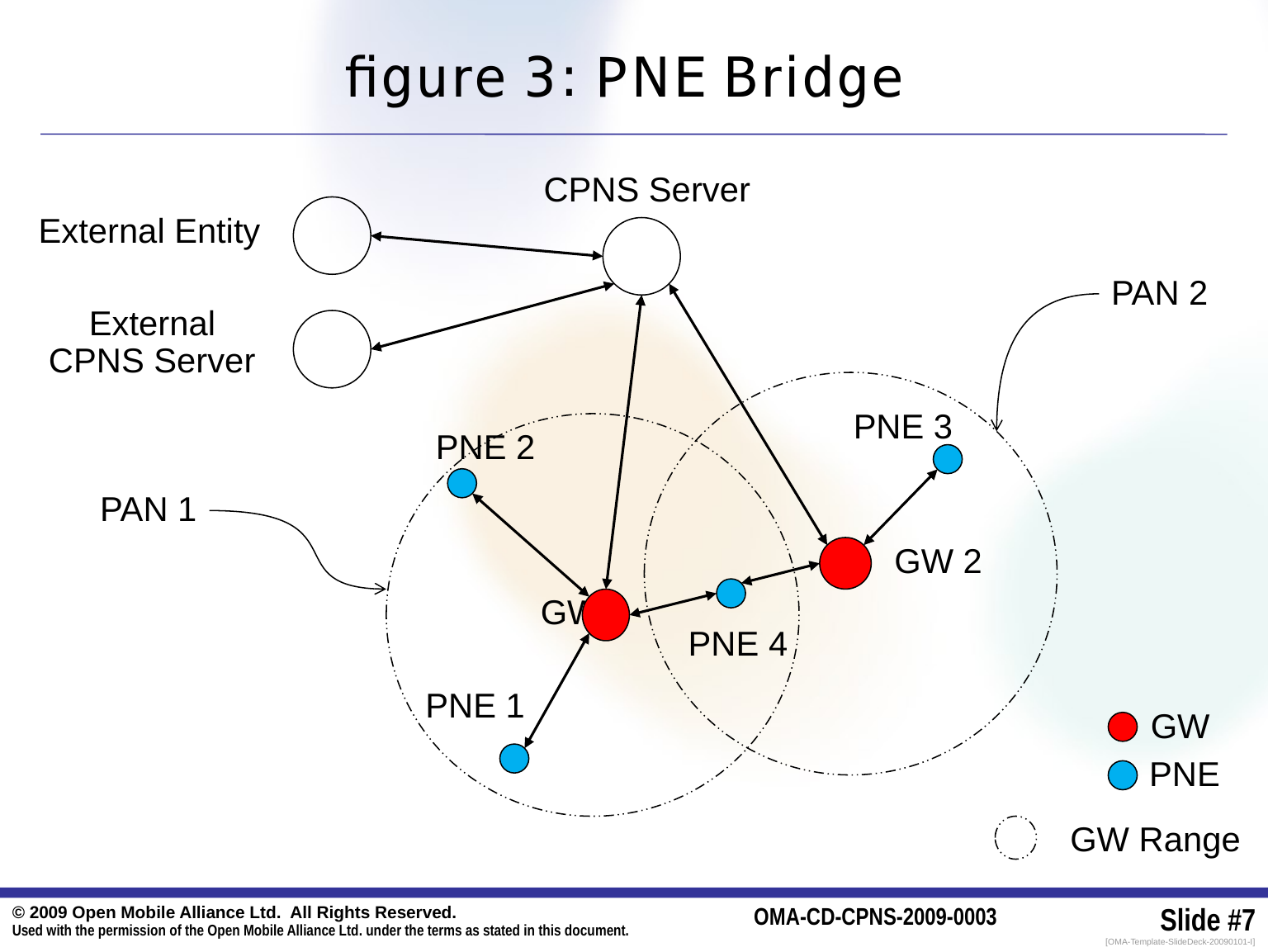

# figure 3: PNE Bridge
CPNS Server

External Entity

PAN 2
External
CPNS Server

PNE 3

PNE 2

PAN 1

GW 2

GW 1

PNE 4
PNE 1
GW

PNE

GW Range